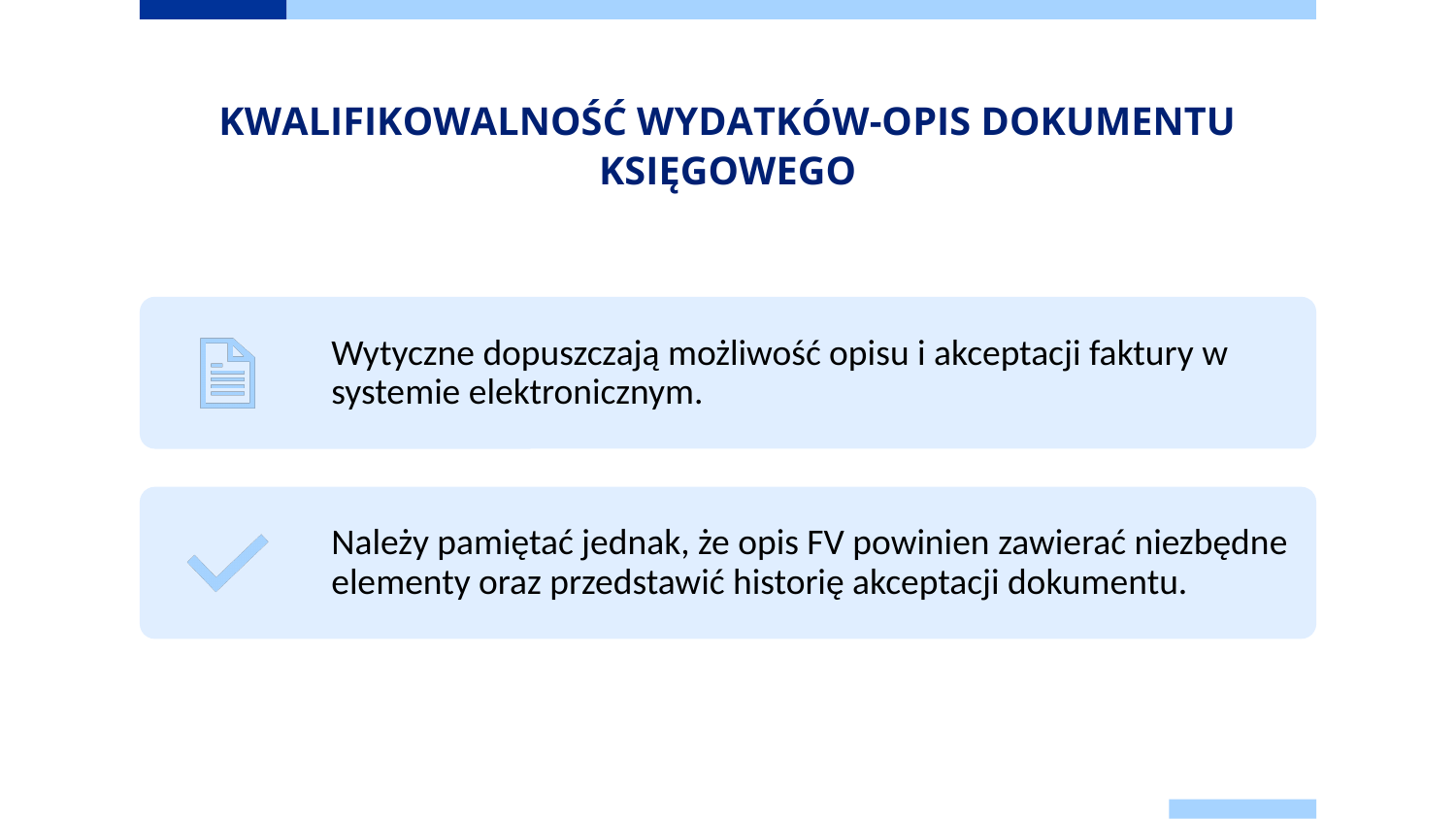

# KWALIFIKOWALNOŚĆ WYDATKÓW-OPIS DOKUMENTU KSIĘGOWEGO
Wytyczne dopuszczają możliwość opisu i akceptacji faktury w systemie elektronicznym.
Należy pamiętać jednak, że opis FV powinien zawierać niezbędne elementy oraz przedstawić historię akceptacji dokumentu.
9